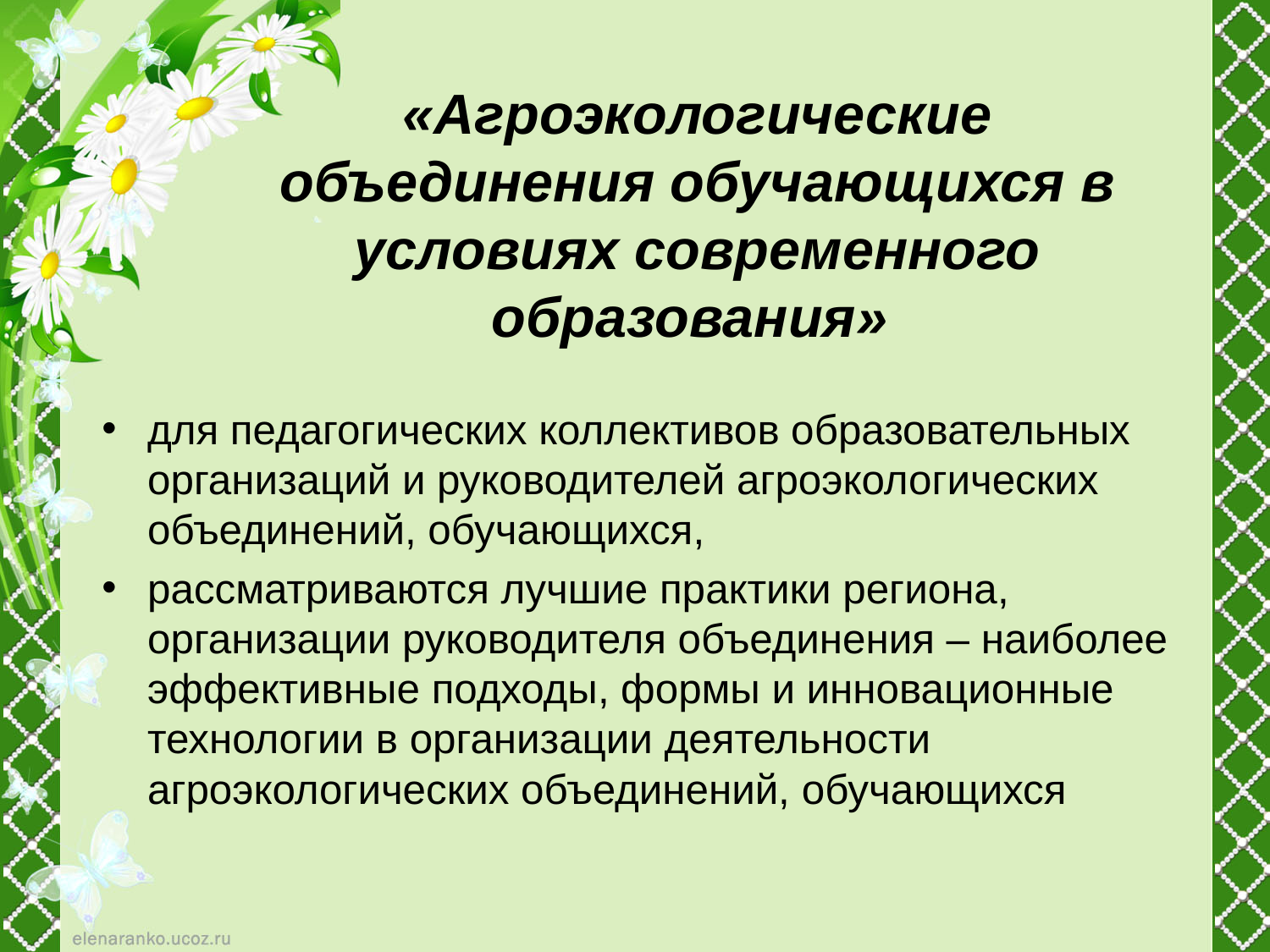

# «Агроэкологические объединения обучающихся в условиях современного образования»
для педагогических коллективов образовательных организаций и руководителей агроэкологических объединений, обучающихся,
рассматриваются лучшие практики региона, организации руководителя объединения – наиболее эффективные подходы, формы и инновационные технологии в организации деятельности агроэкологических объединений, обучающихся